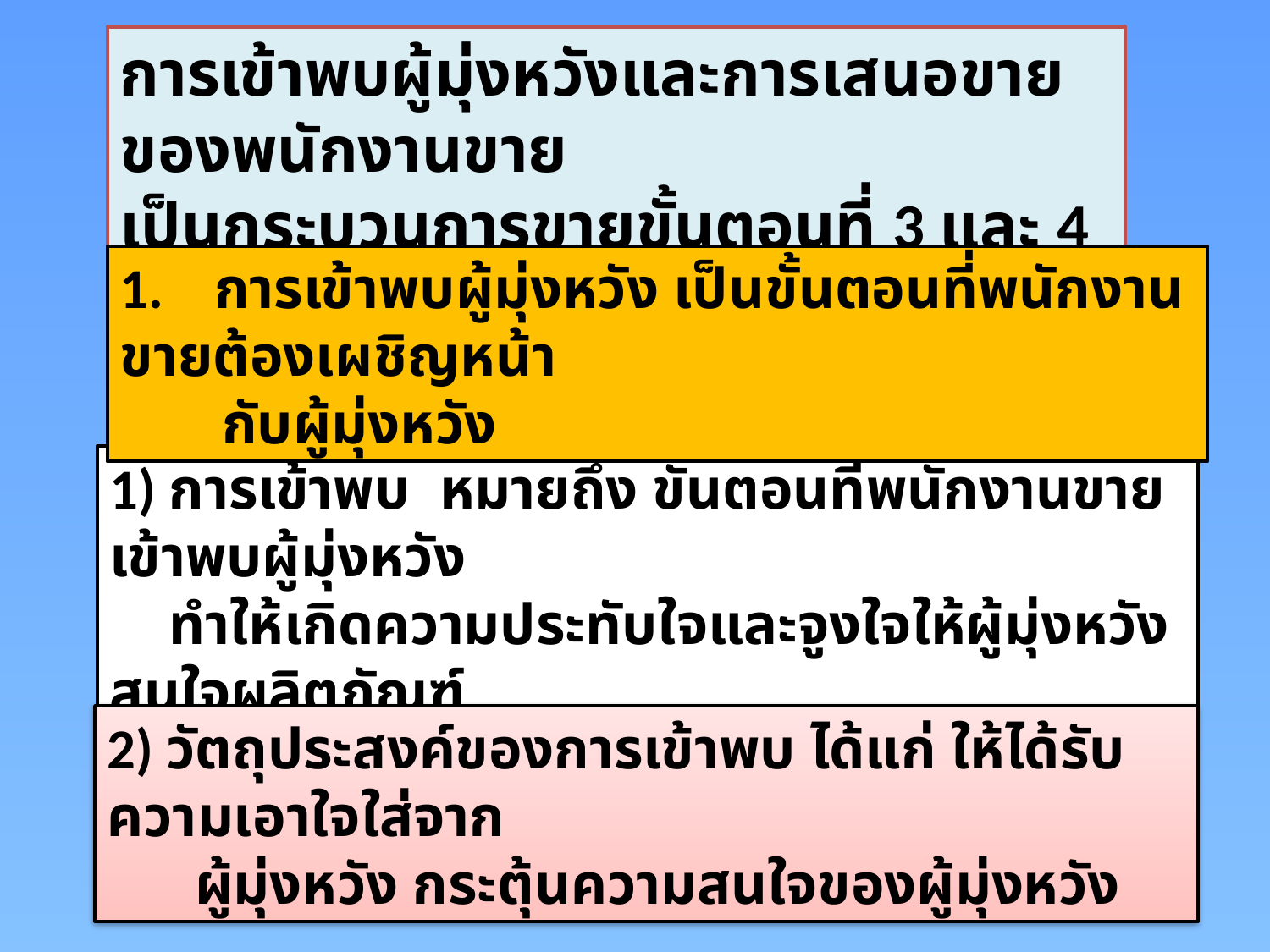

การเข้าพบผู้มุ่งหวังและการเสนอขายของพนักงานขาย
เป็นกระบวนการขายขั้นตอนที่ 3 และ 4 ต่อเนื่องกัน
1.    การเข้าพบผู้มุ่งหวัง เป็นขั้นตอนที่พนักงานขายต้องเผชิญหน้า
       กับผู้มุ่งหวัง
1) การเข้าพบ  หมายถึง ขั้นตอนที่พนักงานขายเข้าพบผู้มุ่งหวัง
    ทำให้เกิดความประทับใจและจูงใจให้ผู้มุ่งหวังสนใจผลิตภัณฑ์
    ที่พนักงานขายเสนอขาย
2) วัตถุประสงค์ของการเข้าพบ ได้แก่ ให้ได้รับความเอาใจใส่จาก
      ผู้มุ่งหวัง กระตุ้นความสนใจของผู้มุ่งหวัง